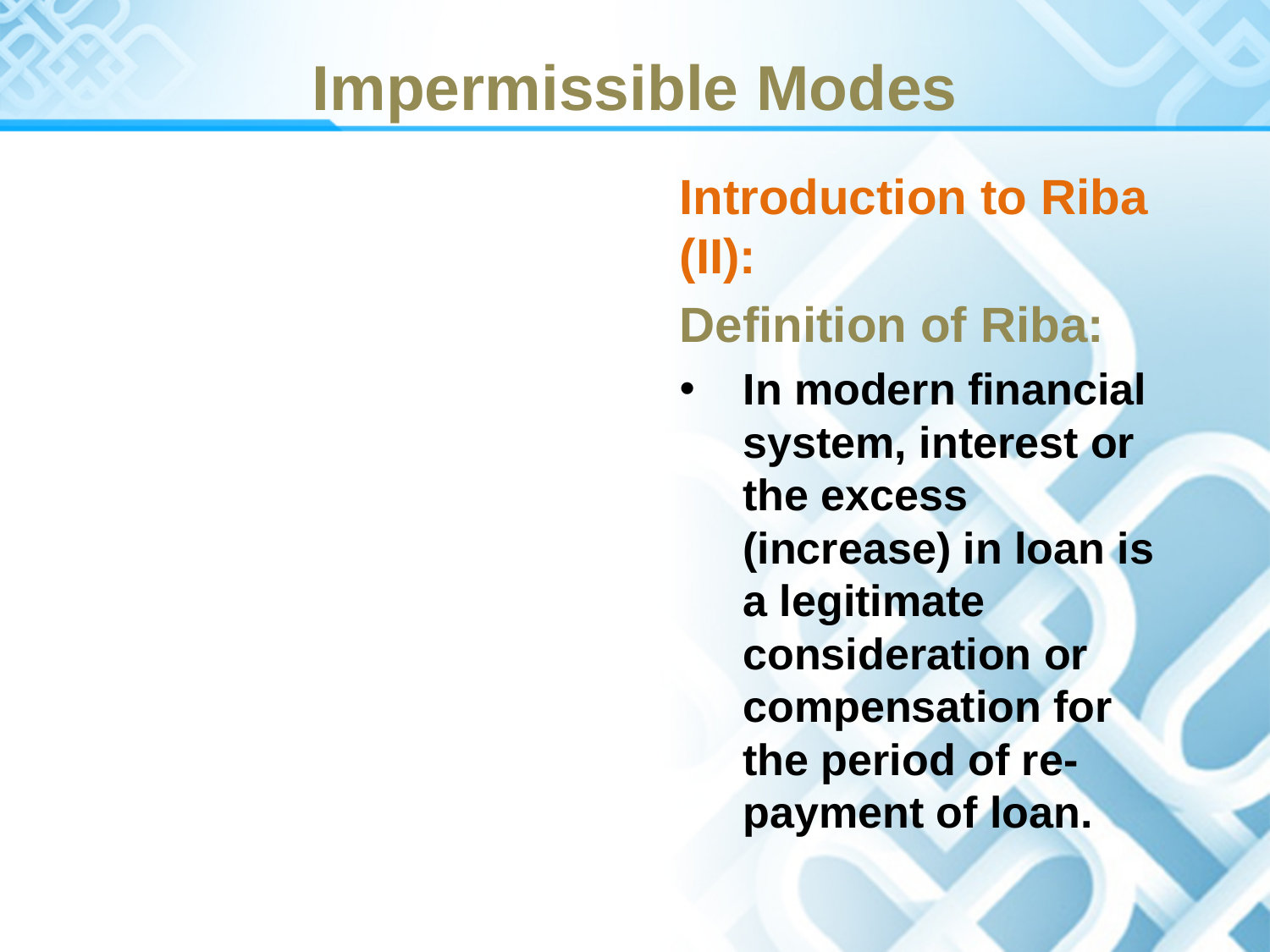

Impermissible Modes
Introduction to Riba (II):
Definition of Riba:
In modern financial system, interest or the excess (increase) in loan is a legitimate consideration or compensation for the period of re-payment of loan.